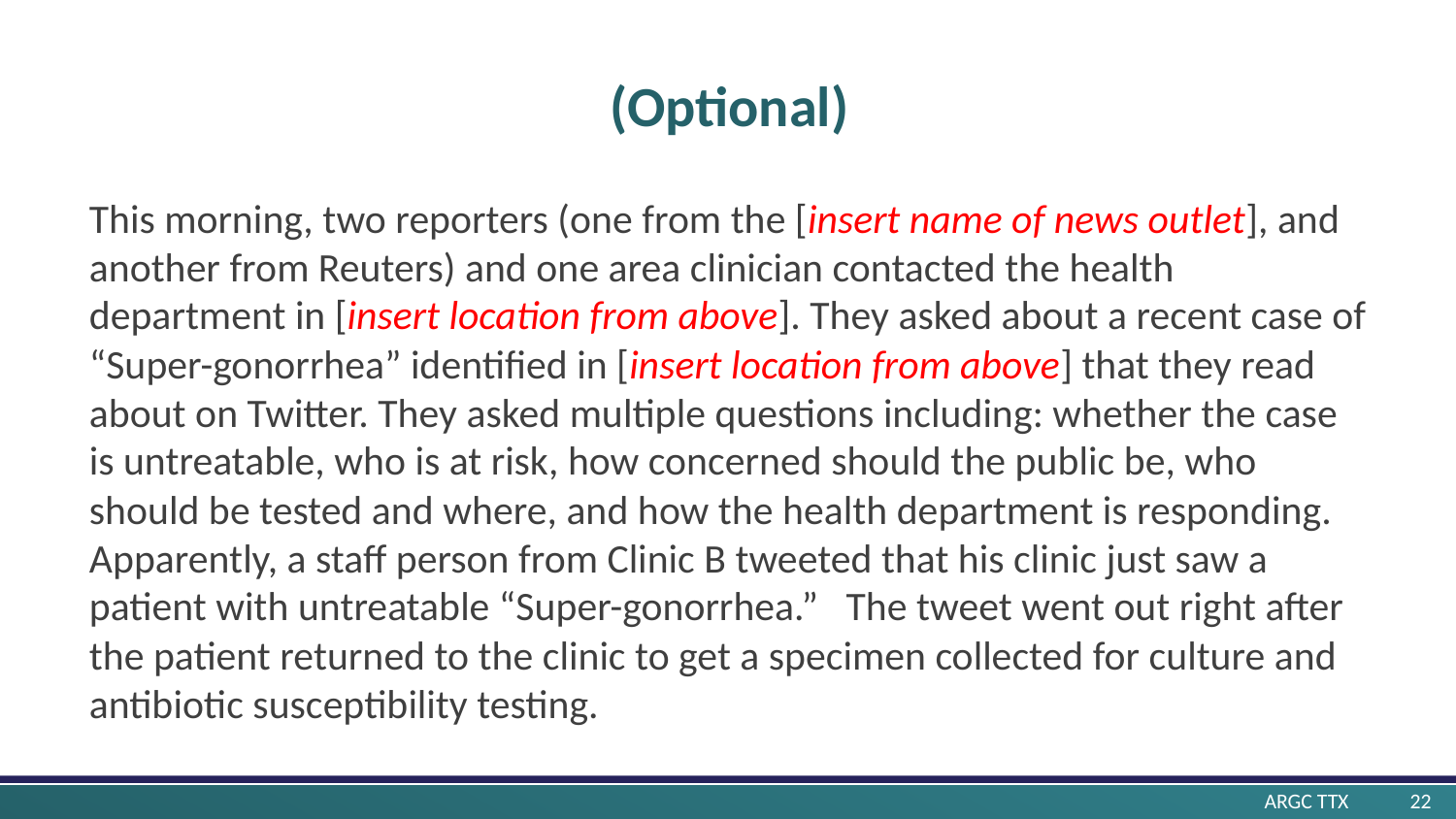

# (Optional)
This morning, two reporters (one from the [insert name of news outlet], and another from Reuters) and one area clinician contacted the health department in [insert location from above]. They asked about a recent case of “Super-gonorrhea” identified in [insert location from above] that they read about on Twitter. They asked multiple questions including: whether the case is untreatable, who is at risk, how concerned should the public be, who should be tested and where, and how the health department is responding.  Apparently, a staff person from Clinic B tweeted that his clinic just saw a patient with untreatable “Super-gonorrhea.”   The tweet went out right after the patient returned to the clinic to get a specimen collected for culture and antibiotic susceptibility testing.
ARGC TTX 	22